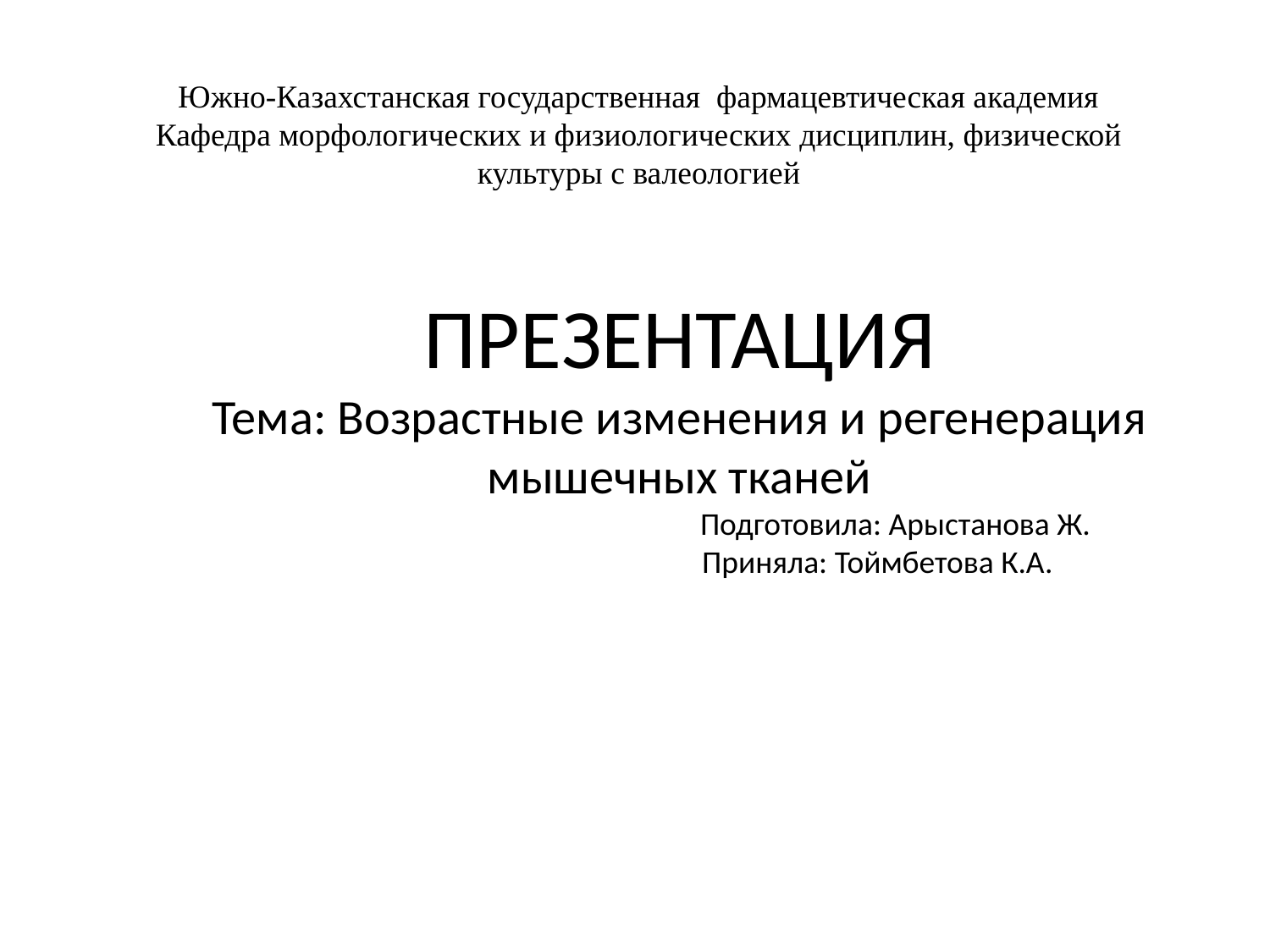

# Южно-Казахстанская государственная  фармацевтическая академия Кафедра морфологических и физиологических дисциплин, физической культуры с валеологией
ПРЕЗЕНТАЦИЯ
Тема: Возрастные изменения и регенерация мышечных тканей
                                                            Подготовила: Арыстанова Ж.
                                                       Приняла: Тоймбетова К.А.